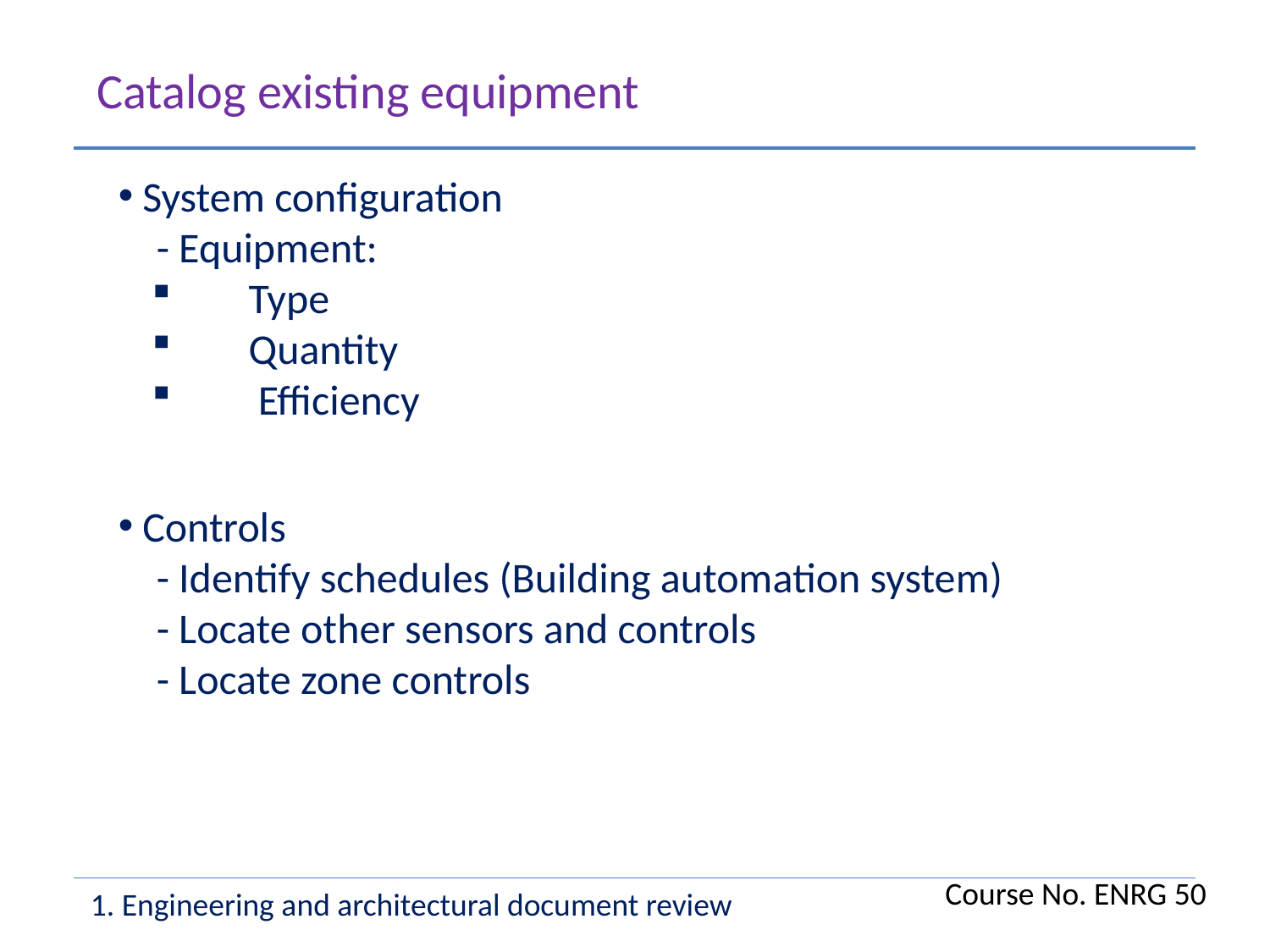

Catalog existing equipment
 System configuration
    - Equipment:
       Type
       Quantity
        Efficiency

 Controls
    - Identify schedules (Building automation system)
    - Locate other sensors and controls
    - Locate zone controls

Course No. ENRG 50
1. Engineering and architectural document review